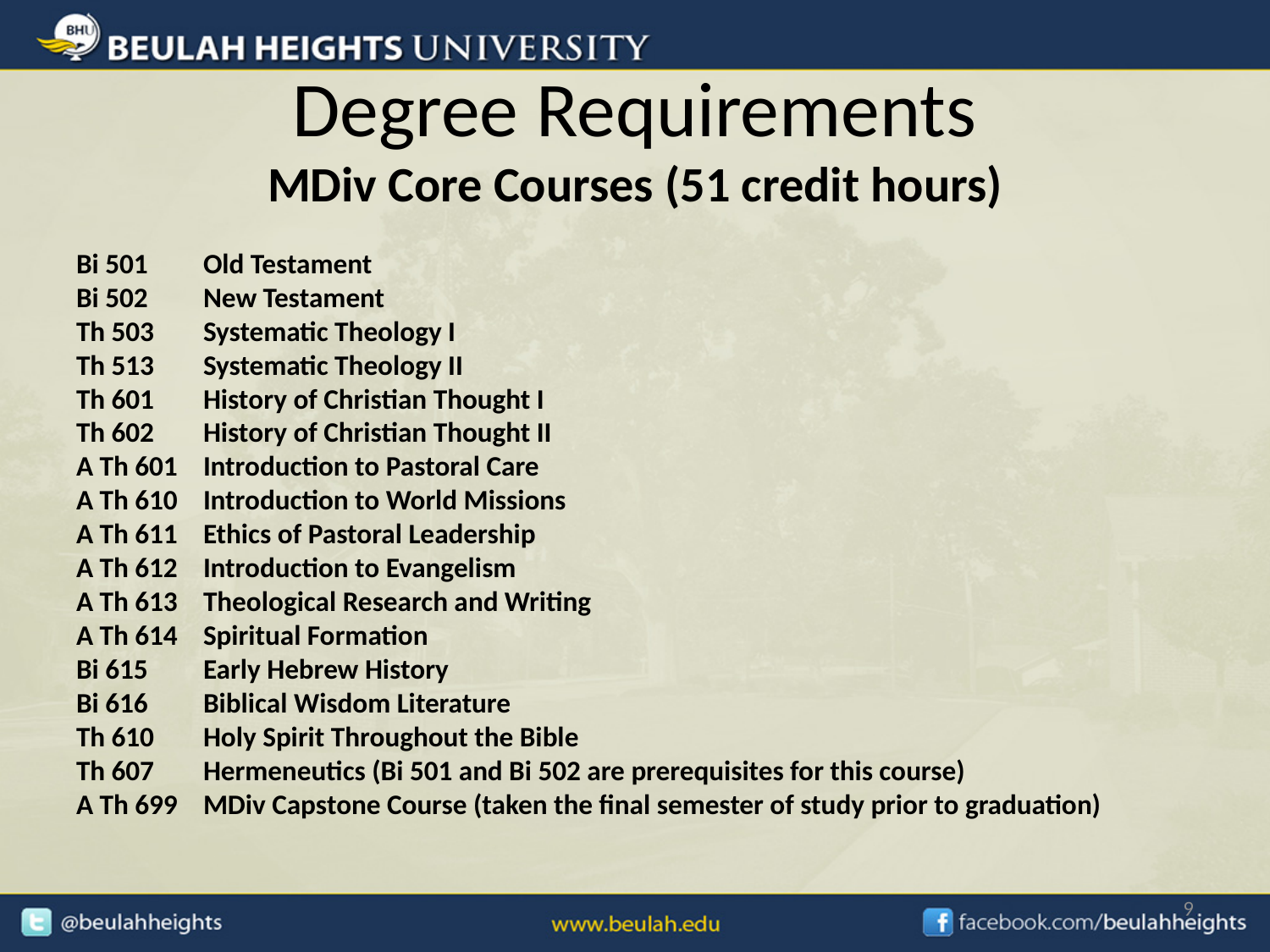

# Degree Requirements MDiv Core Courses (51 credit hours)
Bi 501 	Old Testament
Bi 502 	New Testament
Th 503 	Systematic Theology I
Th 513 	Systematic Theology II
Th 601 	History of Christian Thought I
Th 602 	History of Christian Thought II
A Th 601 	Introduction to Pastoral Care
A Th 610 	Introduction to World Missions
A Th 611 	Ethics of Pastoral Leadership
A Th 612 	Introduction to Evangelism
A Th 613 	Theological Research and Writing
A Th 614 	Spiritual Formation
Bi 615 	Early Hebrew History
Bi 616 	Biblical Wisdom Literature
Th 610 	Holy Spirit Throughout the Bible
Th 607	Hermeneutics (Bi 501 and Bi 502 are prerequisites for this course)
A Th 699 	MDiv Capstone Course (taken the final semester of study prior to graduation)
9